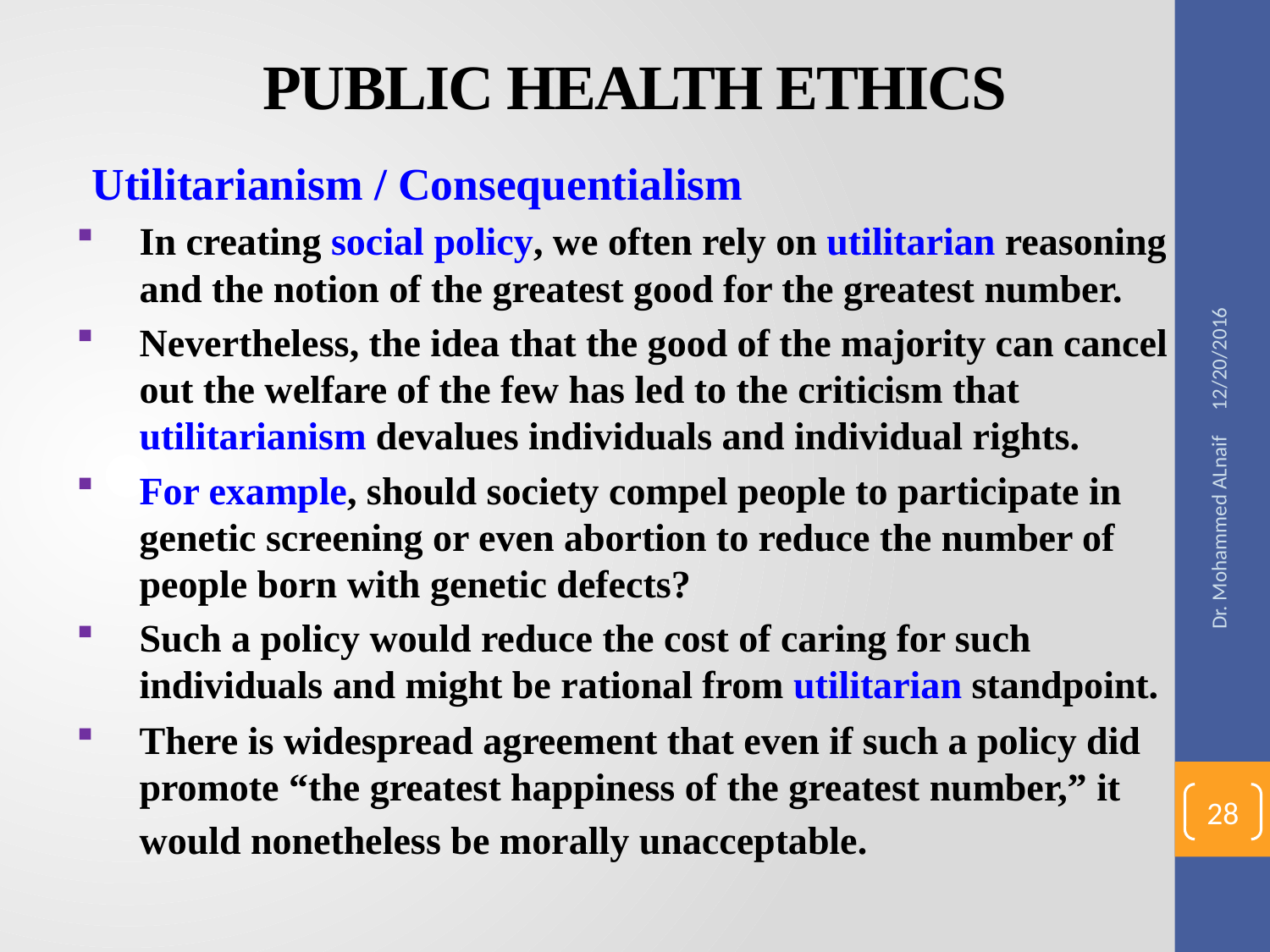

# PUBLIC HEALTH ETHICS
Utilitarianism / Consequentialism
In creating social policy, we often rely on utilitarian reasoning and the notion of the greatest good for the greatest number.
Nevertheless, the idea that the good of the majority can cancel out the welfare of the few has led to the criticism that utilitarianism devalues individuals and individual rights.
For example, should society compel people to participate in genetic screening or even abortion to reduce the number of people born with genetic defects?
Such a policy would reduce the cost of caring for such individuals and might be rational from utilitarian standpoint.
There is widespread agreement that even if such a policy did promote “the greatest happiness of the greatest number,” it would nonetheless be morally unacceptable.
12/20/2016
Dr. Mohammed ALnaif
28